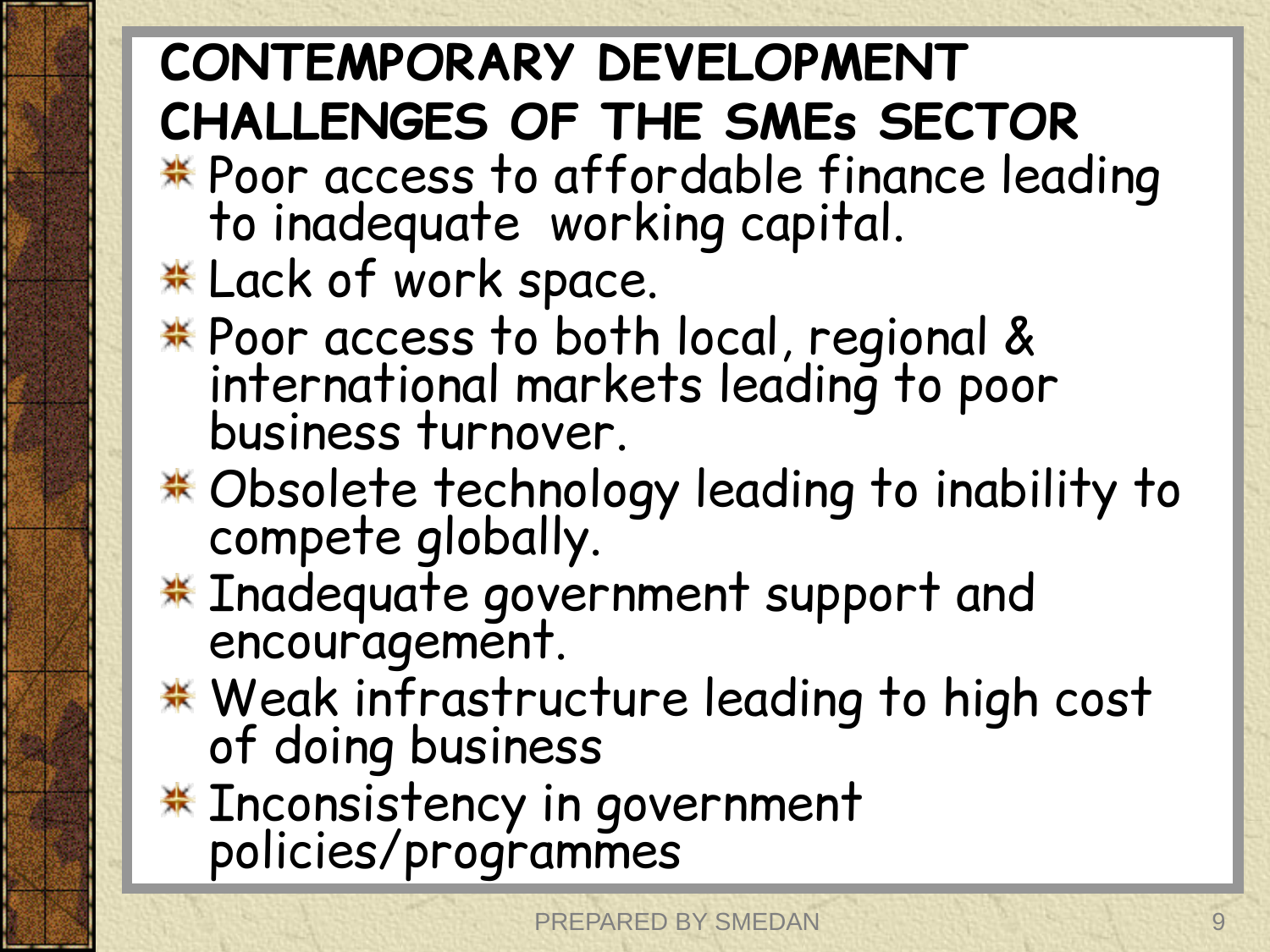

# CONTEMPORARY DEVELOPMENT CHALLENGES OF THE SMEs SECTOR
Poor access to affordable finance leading to inadequate  working capital.
Lack of work space.
Poor access to both local, regional & international markets leading to poor business turnover.
Obsolete technology leading to inability to compete globally.
Inadequate government support and encouragement.
Weak infrastructure leading to high cost of doing business
Inconsistency in government policies/programmes
PREPARED BY SMEDAN
9